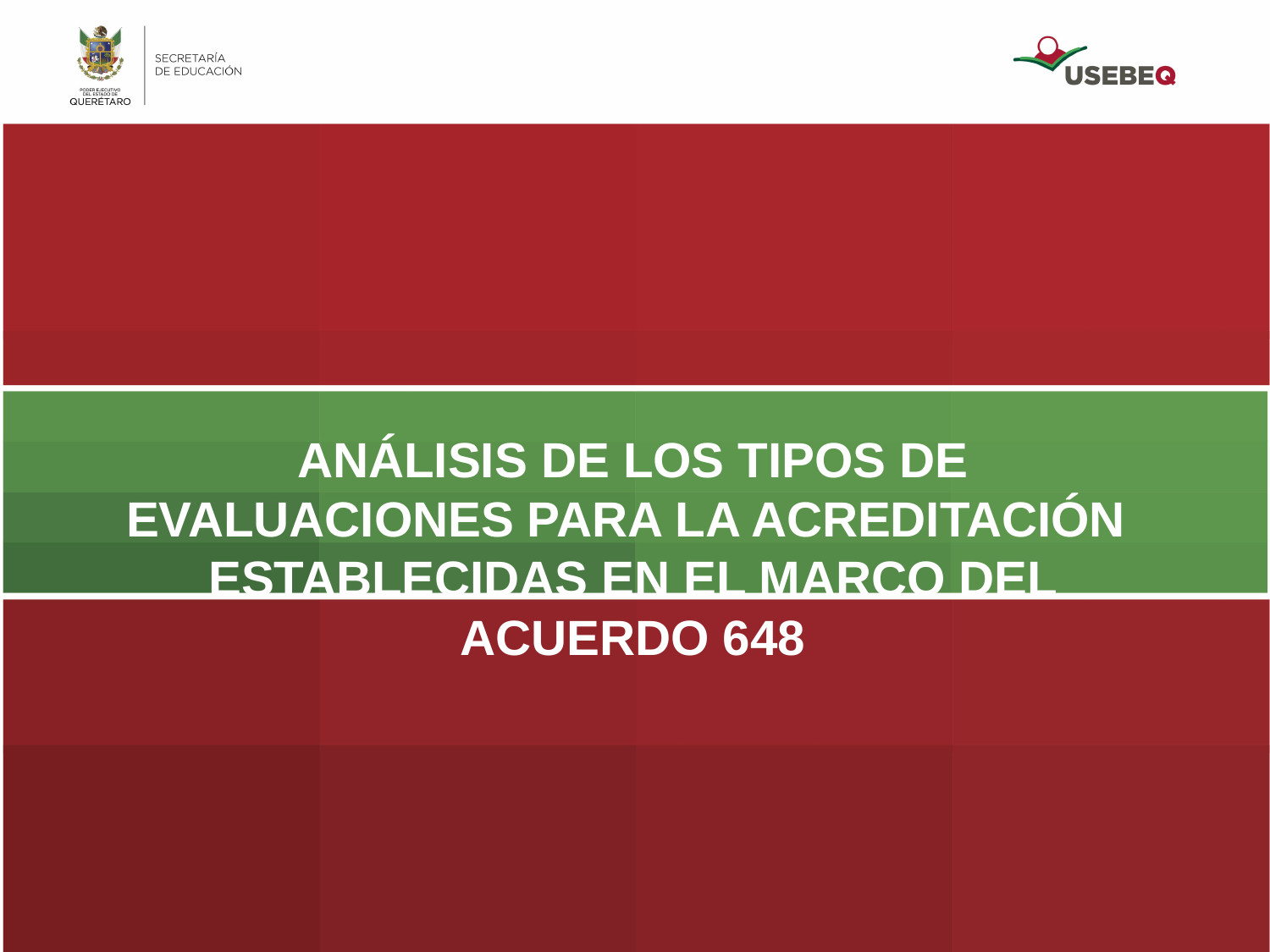

Análisis de los Tipos de Evaluaciones para la Acreditación
Establecidas en el marco del Acuerdo 648